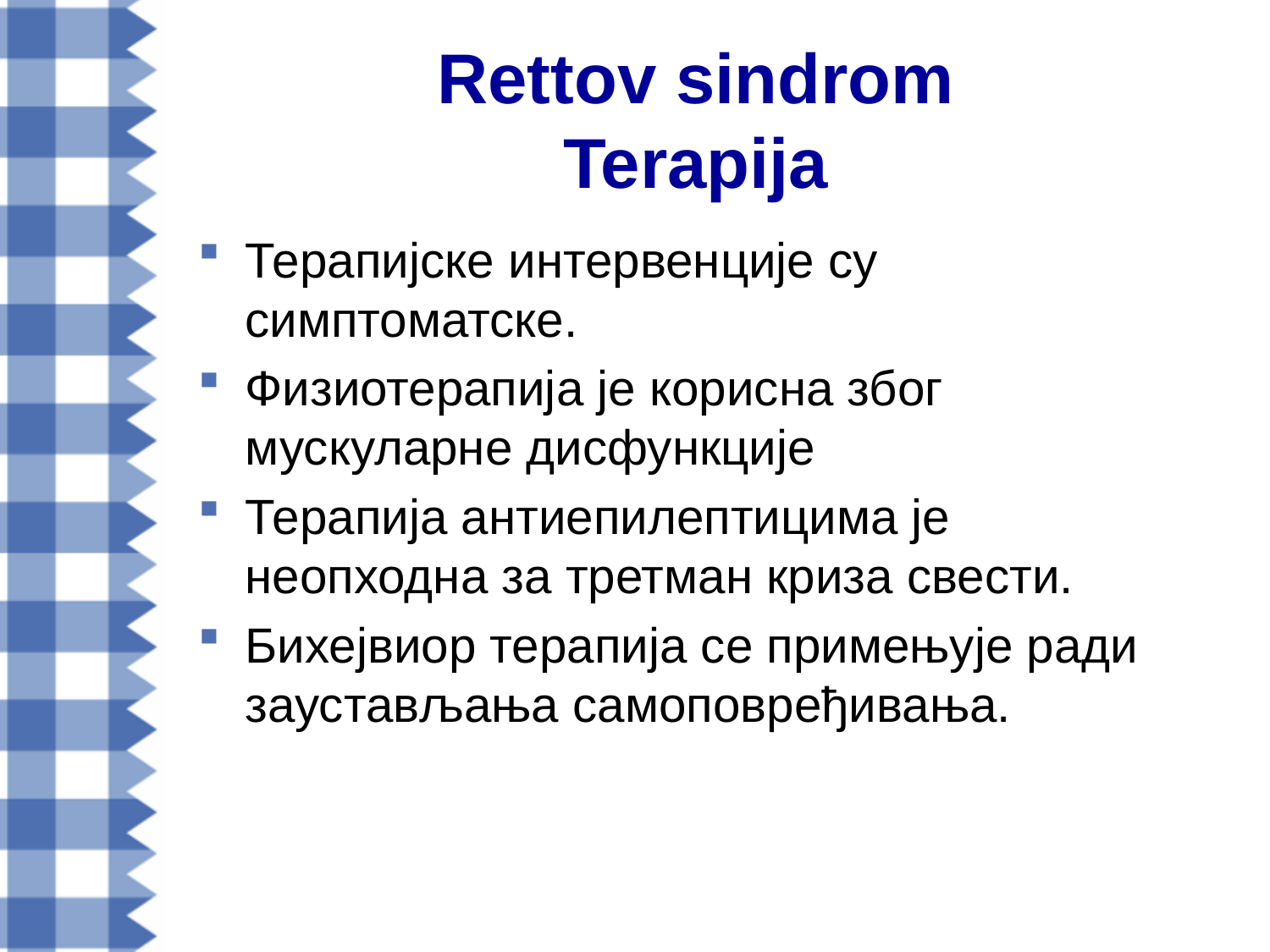

# Rettov sindrom Terapija
Терапијске интервенције су симптоматске.
Физиотерапија је корисна због мускуларне дисфункције
Терапија антиепилептицима је неопходна за третман криза свести.
Бихејвиор терапија се примењује ради заустављања самоповређивања.